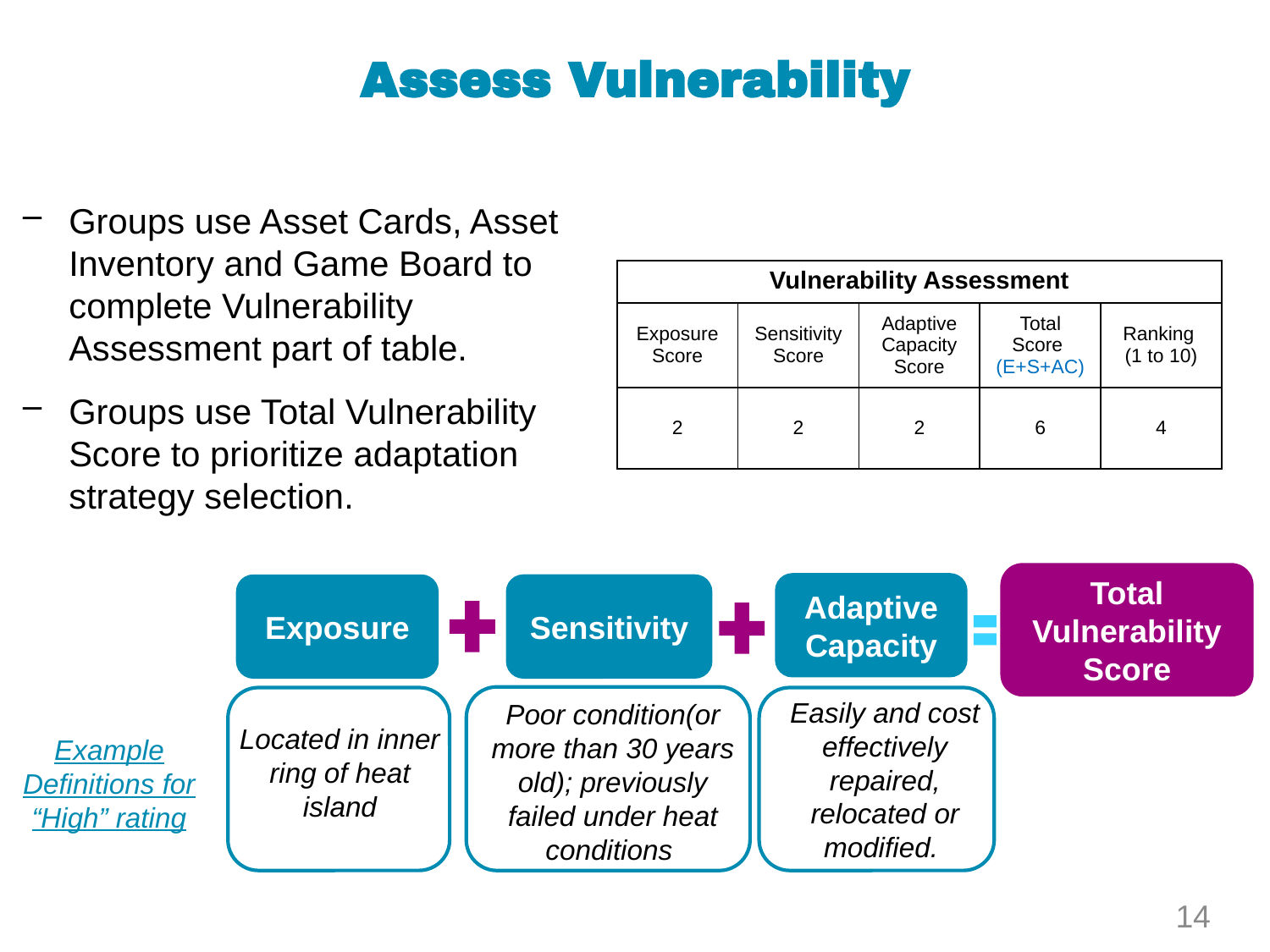

# Assess Vulnerability
Groups use Asset Cards, Asset Inventory and Game Board to complete Vulnerability Assessment part of table.
Groups use Total Vulnerability Score to prioritize adaptation strategy selection.

| Vulnerability Assessment |  |  |  |  |
| --- | --- | --- | --- | --- |
| Exposure Score | Sensitivity Score | Adaptive Capacity Score | Total Score (E+S+AC) | Ranking (1 to 10) |
| 2 | 2 | 2 | 6 | 4 |
Total Vulnerability Score
Adaptive Capacity
Sensitivity
Exposure

Easily and cost effectively repaired, relocated or modified.
Poor condition(or more than 30 years old); previously failed under heat conditions

Located in inner ring of heat island

Example Definitions for “High” rating
14